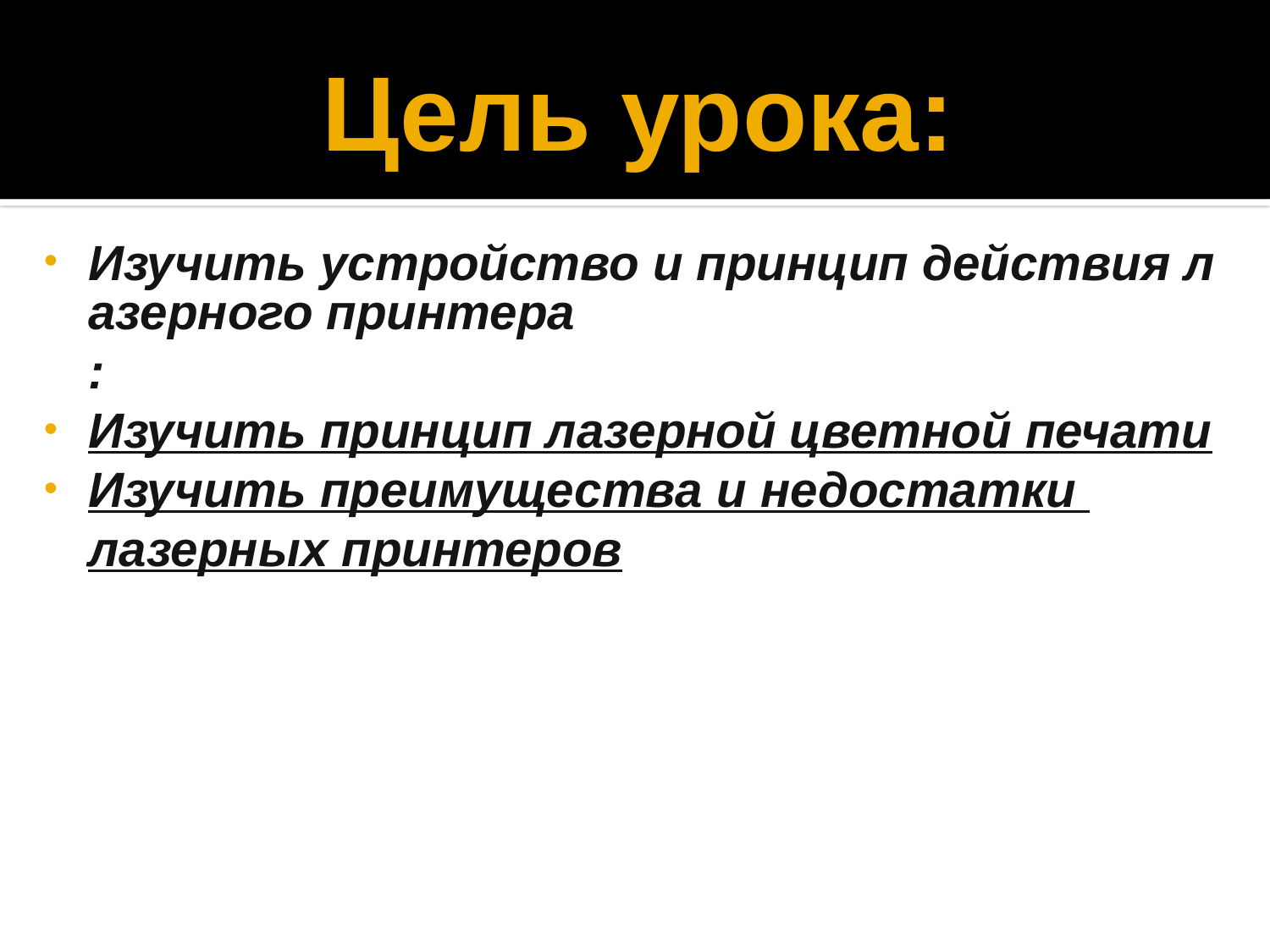

# Цель урока:
Изучить устройство и принцип действия лазерного принтера :
Изучить принцип лазерной цветной печати
Изучить преимущества и недостатки лазерных принтеров